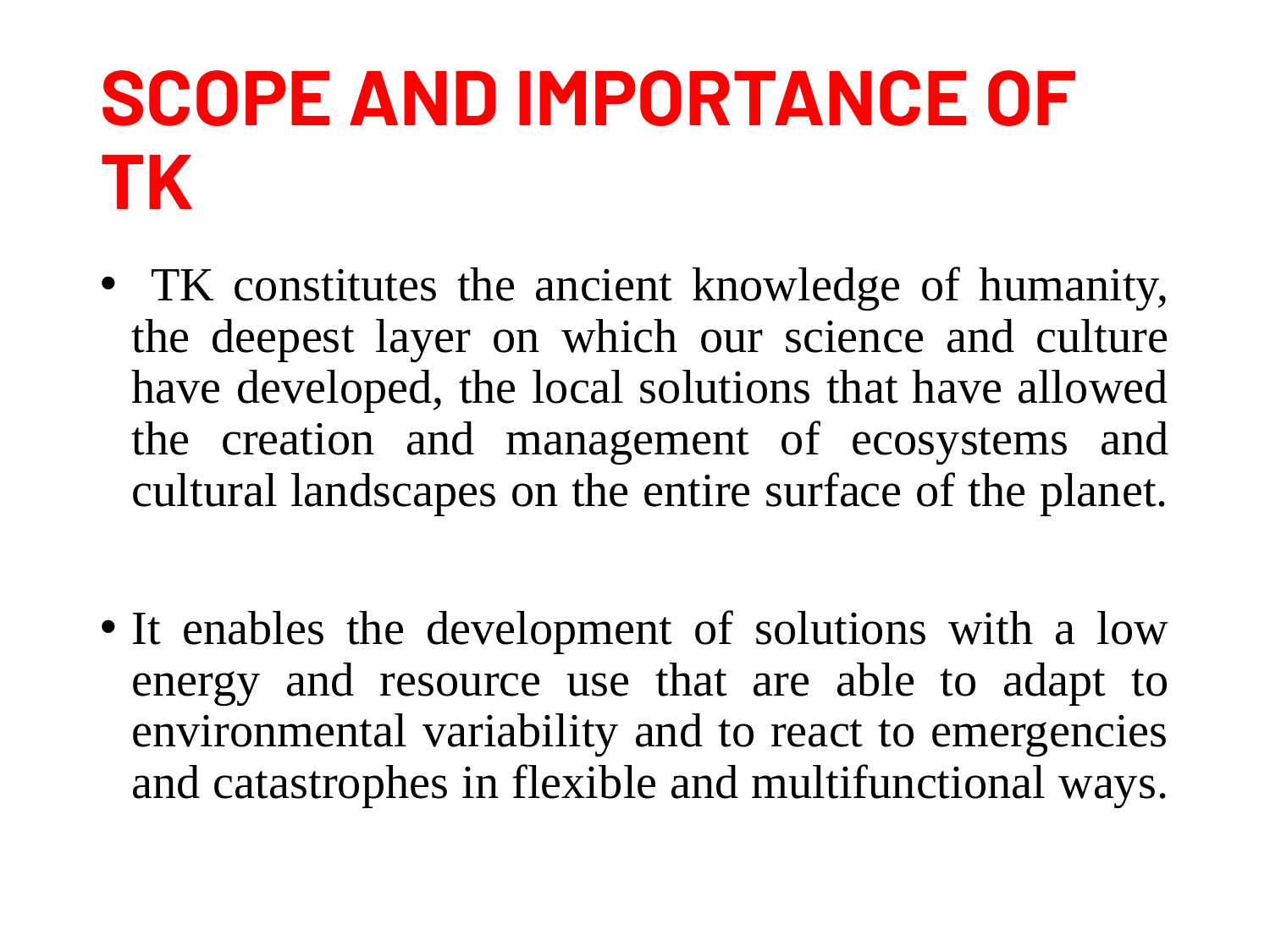

# SCOPE AND IMPORTANCE OF TK
 TK constitutes the ancient knowledge of humanity, the deepest layer on which our science and culture have developed, the local solutions that have allowed the creation and management of ecosystems and cultural landscapes on the entire surface of the planet.

It enables the development of solutions with a low energy and resource use that are able to adapt to environmental variability and to react to emergencies and catastrophes in flexible and multifunctional ways.